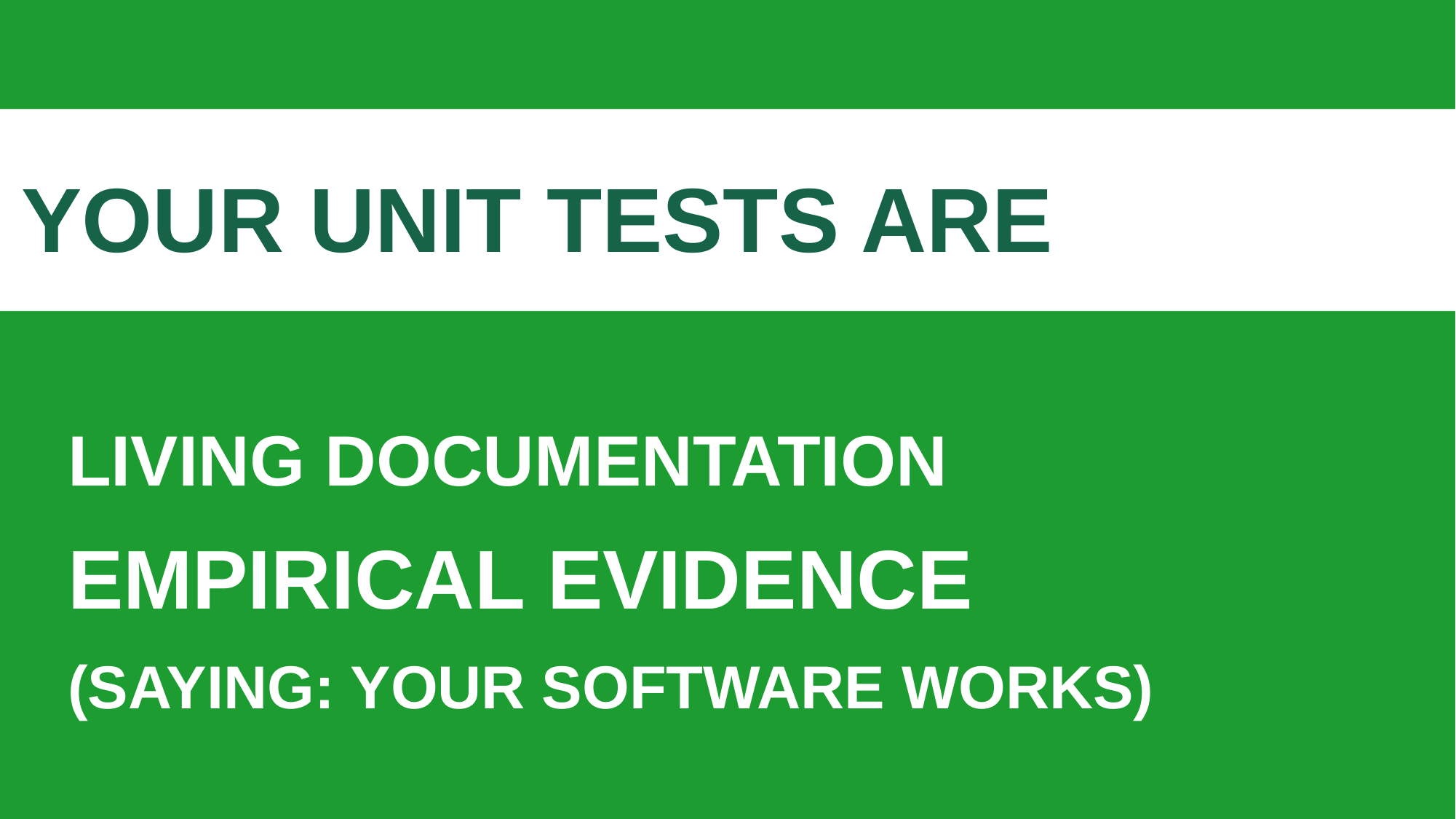

# YOUR UNIT TESTS ARE
LIVING DOCUMENTATION
EMPIRICAL EVIDENCE
(SAYING: YOUR SOFTWARE WORKS)